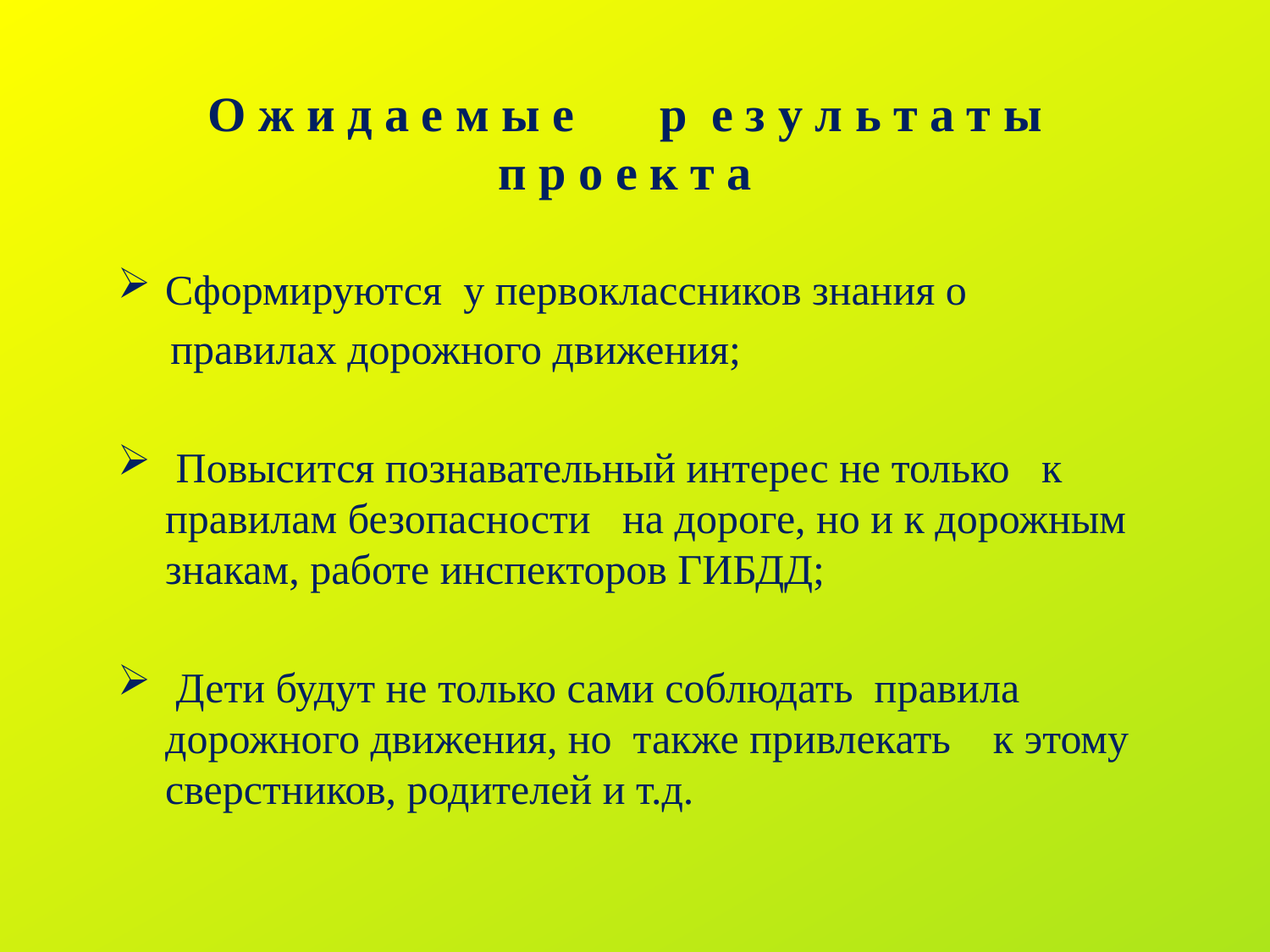

# О ж и д а е м ы е       р  е з у л ь т а т ы п р о е к т а
Сформируются  у первоклассников знания о
     правилах дорожного движения;

 Повысится познавательный интерес не только   к правилам безопасности   на дороге, но и к дорожным знакам, работе инспекторов ГИБДД;

 Дети будут не только сами соблюдать  правила дорожного движения, но  также привлекать    к этому сверстников, родителей и т.д.